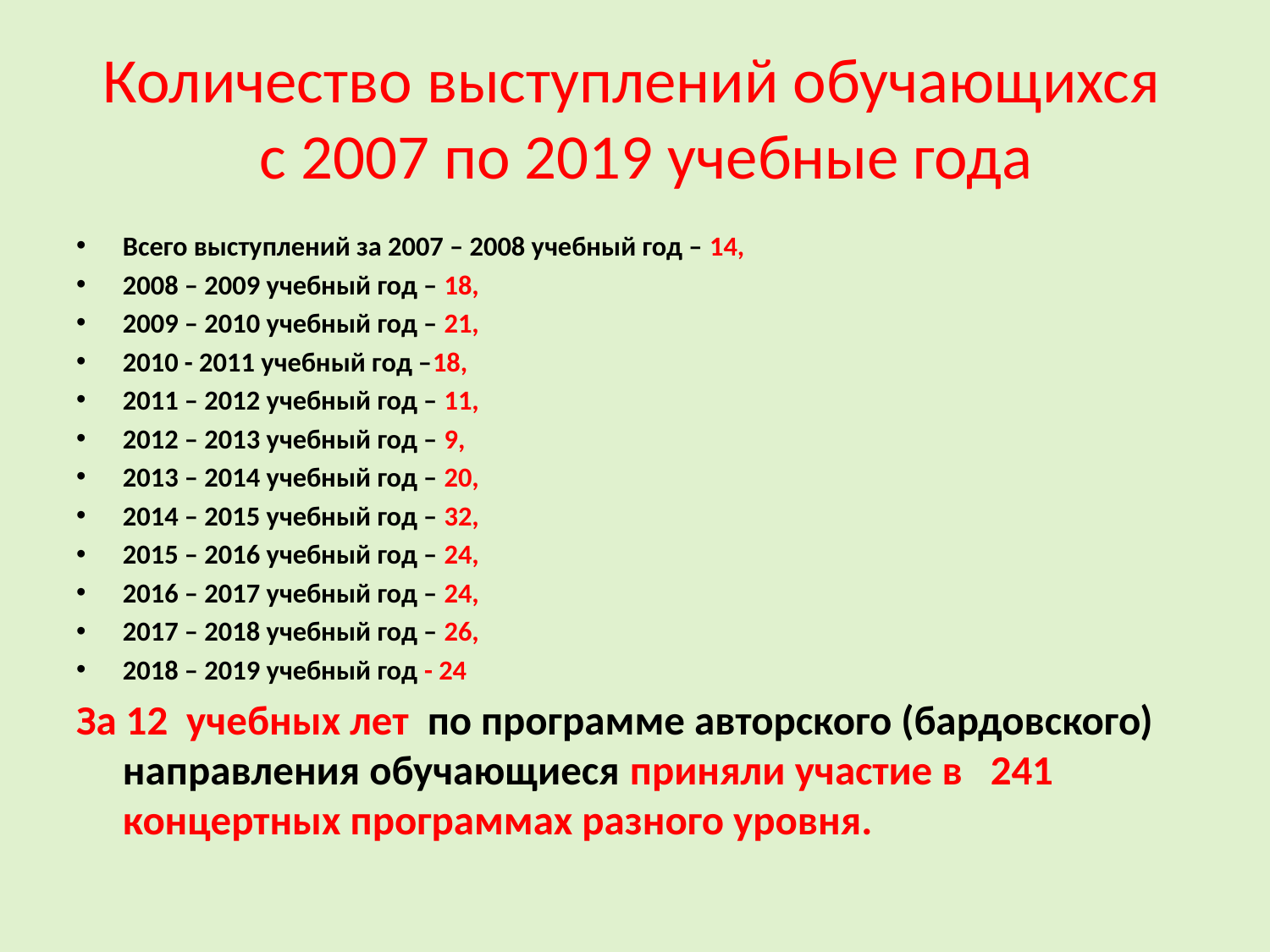

# Количество выступлений обучающихся   с 2007 по 2019 учебные года
Всего выступлений за 2007 – 2008 учебный год – 14,
2008 – 2009 учебный год – 18,
2009 – 2010 учебный год – 21,
2010 - 2011 учебный год –18,
2011 – 2012 учебный год – 11,
2012 – 2013 учебный год – 9,
2013 – 2014 учебный год – 20,
2014 – 2015 учебный год – 32,
2015 – 2016 учебный год – 24,
2016 – 2017 учебный год – 24,
2017 – 2018 учебный год – 26,
2018 – 2019 учебный год - 24
За 12  учебных лет  по программе авторского (бардовского) направления обучающиеся приняли участие в   241 концертных программах разного уровня.